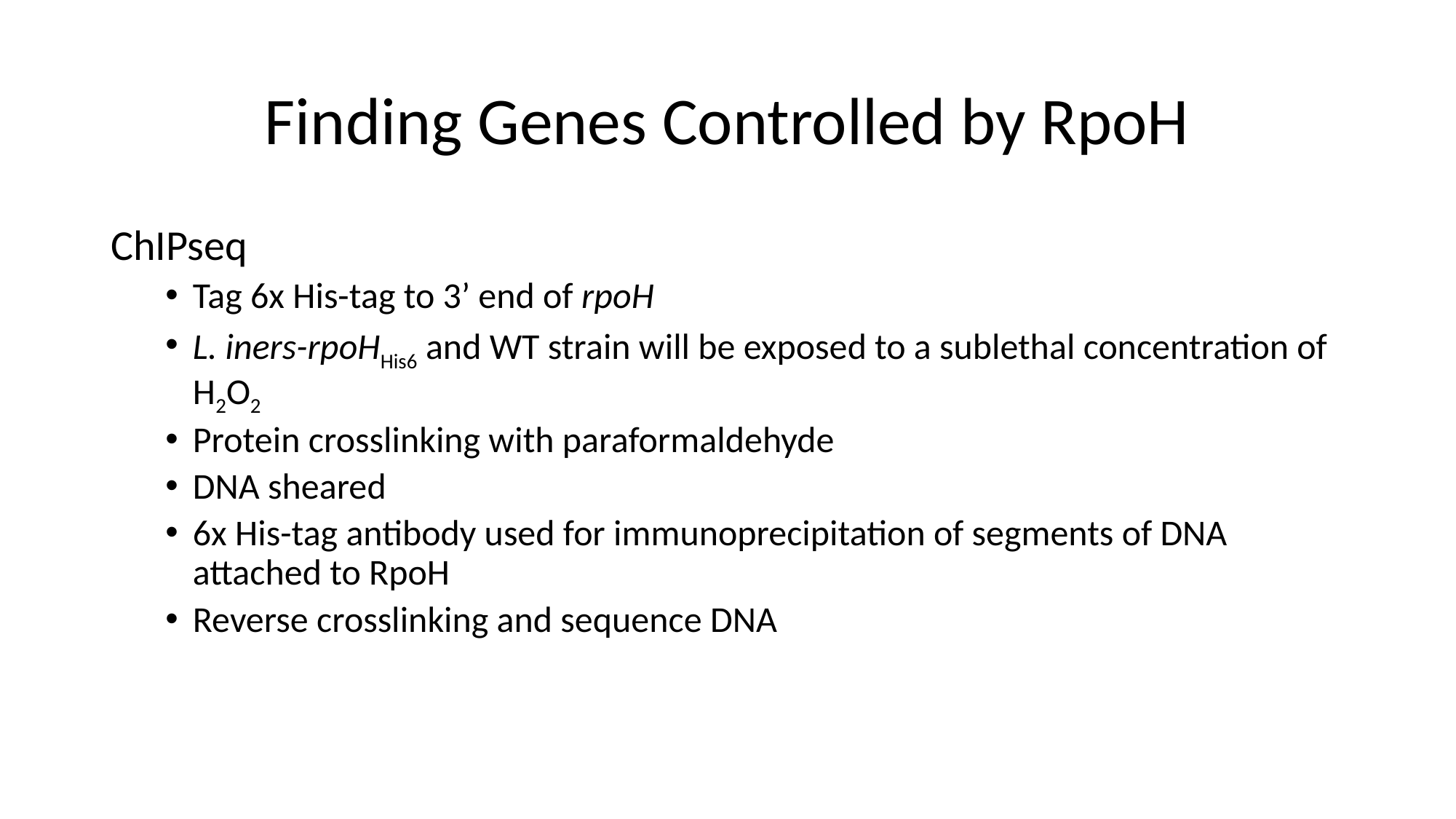

# Finding Genes Controlled by RpoH
ChIPseq
Tag 6x His-tag to 3’ end of rpoH
L. iners-rpoHHis6 and WT strain will be exposed to a sublethal concentration of H2O2
Protein crosslinking with paraformaldehyde
DNA sheared
6x His-tag antibody used for immunoprecipitation of segments of DNA attached to RpoH
Reverse crosslinking and sequence DNA